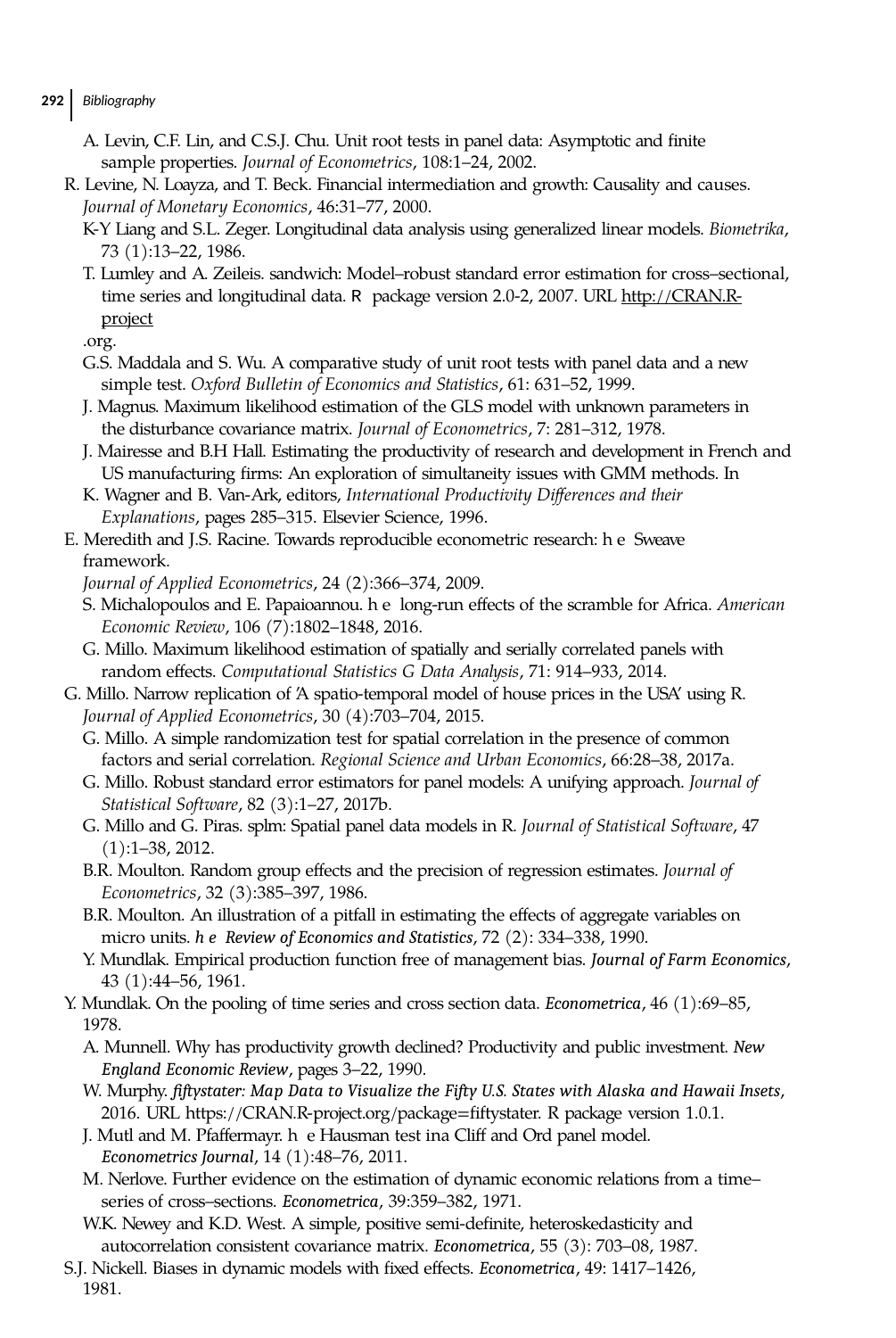

292  Bibliography

A. Levin, C.F. Lin, and C.S.J. Chu. Unit root tests in panel data: Asymptotic and ﬁnite sample properties. Journal of Econometrics, 108:1–24, 2002.
R. Levine, N. Loayza, and T. Beck. Financial intermediation and growth: Causality and causes.
Journal of Monetary Economics, 46:31–77, 2000.
K-Y Liang and S.L. Zeger. Longitudinal data analysis using generalized linear models. Biometrika, 73 (1):13–22, 1986.
T. Lumley and A. Zeileis. sandwich: Model–robust standard error estimation for cross–sectional, time series and longitudinal data. R package version 2.0-2, 2007. URL http://CRAN.R-project
.org.
G.S. Maddala and S. Wu. A comparative study of unit root tests with panel data and a new simple test. Oxford Bulletin of Economics and Statistics, 61: 631–52, 1999.
J. Magnus. Maximum likelihood estimation of the GLS model with unknown parameters in the disturbance covariance matrix. Journal of Econometrics, 7: 281–312, 1978.
J. Mairesse and B.H Hall. Estimating the productivity of research and development in French and US manufacturing ﬁrms: An exploration of simultaneity issues with GMM methods. In
K. Wagner and B. Van-Ark, editors, International Productivity Differences and their Explanations, pages 285–315. Elsevier Science, 1996.
E. Meredith and J.S. Racine. Towards reproducible econometric research: he Sweave framework.
Journal of Applied Econometrics, 24 (2):366–374, 2009.
S. Michalopoulos and E. Papaioannou. he long-run effects of the scramble for Africa. American Economic Review, 106 (7):1802–1848, 2016.
G. Millo. Maximum likelihood estimation of spatially and serially correlated panels with random effects. Computational Statistics G Data Analysis, 71: 914–933, 2014.
G. Millo. Narrow replication of ’A spatio-temporal model of house prices in the USA’ using R.
Journal of Applied Econometrics, 30 (4):703–704, 2015.
G. Millo. A simple randomization test for spatial correlation in the presence of common factors and serial correlation. Regional Science and Urban Economics, 66:28–38, 2017a.
G. Millo. Robust standard error estimators for panel models: A unifying approach. Journal of Statistical Software, 82 (3):1–27, 2017b.
G. Millo and G. Piras. splm: Spatial panel data models in R. Journal of Statistical Software, 47 (1):1–38, 2012.
B.R. Moulton. Random group effects and the precision of regression estimates. Journal of Econometrics, 32 (3):385–397, 1986.
B.R. Moulton. An illustration of a pitfall in estimating the effects of aggregate variables on micro units. he Review of Economics and Statistics, 72 (2): 334–338, 1990.
Y. Mundlak. Empirical production function free of management bias. Journal of Farm Economics, 43 (1):44–56, 1961.
Y. Mundlak. On the pooling of time series and cross section data. Econometrica, 46 (1):69–85, 1978.
A. Munnell. Why has productivity growth declined? Productivity and public investment. New England Economic Review, pages 3–22, 1990.
W. Murphy. ﬁftystater: Map Data to Visualize the Fifty U.S. States with Alaska and Hawaii Insets, 2016. URL https://CRAN.R-project.org/package=ﬁftystater. R package version 1.0.1.
J. Mutl and M. Pfaffermayr. he Hausman test ina Cliff and Ord panel model. Econometrics Journal, 14 (1):48–76, 2011.
M. Nerlove. Further evidence on the estimation of dynamic economic relations from a time–series of cross–sections. Econometrica, 39:359–382, 1971.
W.K. Newey and K.D. West. A simple, positive semi-deﬁnite, heteroskedasticity and autocorrelation consistent covariance matrix. Econometrica, 55 (3): 703–08, 1987.
S.J. Nickell. Biases in dynamic models with ﬁxed effects. Econometrica, 49: 1417–1426, 1981.